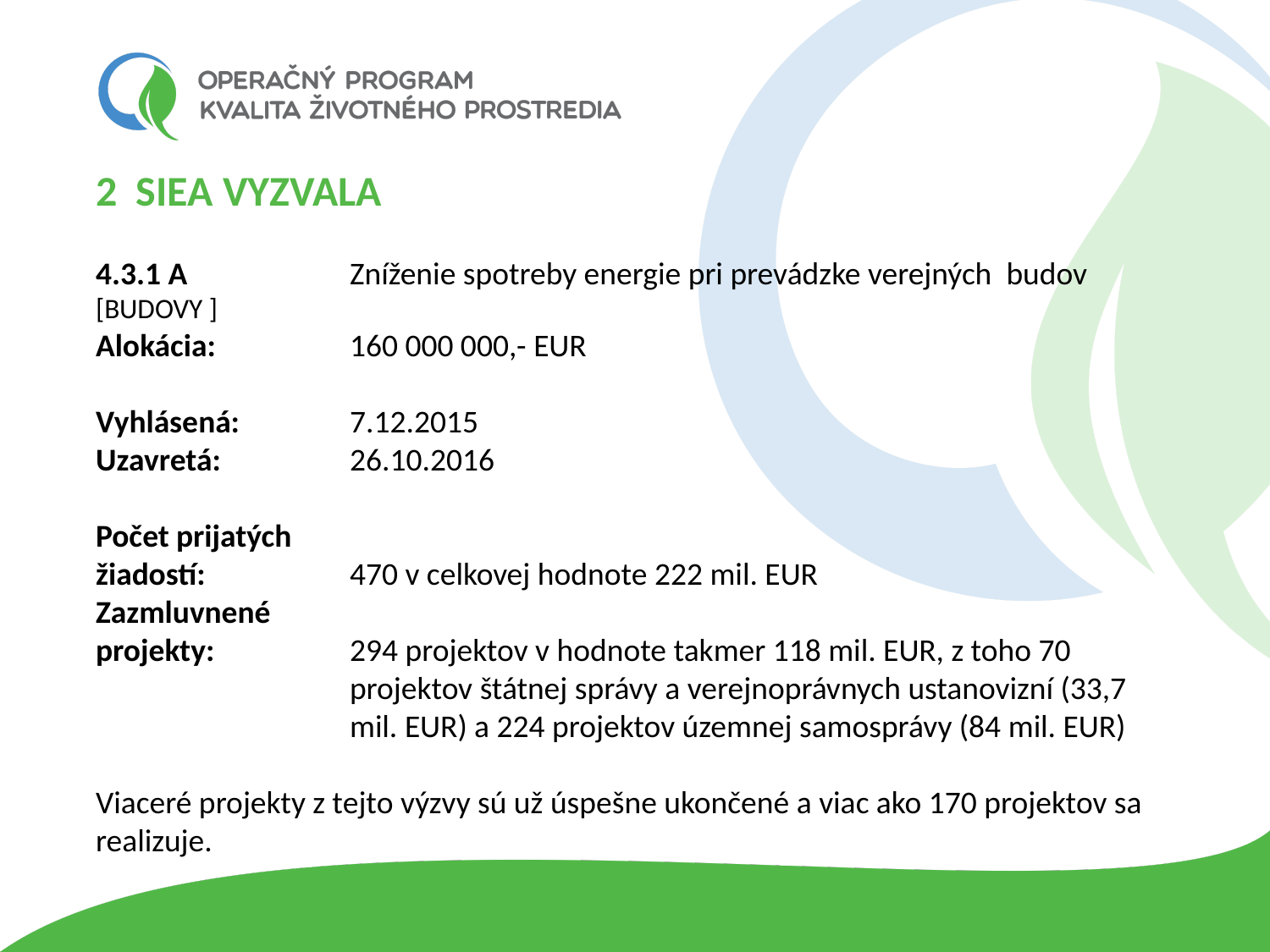

2  SIEA vyzvala

4.3.1 A		Zníženie spotreby energie pri prevádzke verejných  budov
[BUDOVY ]
Alokácia:          	160 000 000,- EUR

Vyhlásená:      	7.12.2015
Uzavretá:        	26.10.2016

Počet prijatých
žiadostí: 	        	470 v celkovej hodnote 222 mil. EUR
Zazmluvnené
projekty:         	294 projektov v hodnote takmer 118 mil. EUR, z toho 70 			projektov štátnej správy a verejnoprávnych ustanovizní (33,7 		mil. EUR) a 224 projektov územnej samosprávy (84 mil. EUR)

Viaceré projekty z tejto výzvy sú už úspešne ukončené a viac ako 170 projektov sa realizuje.